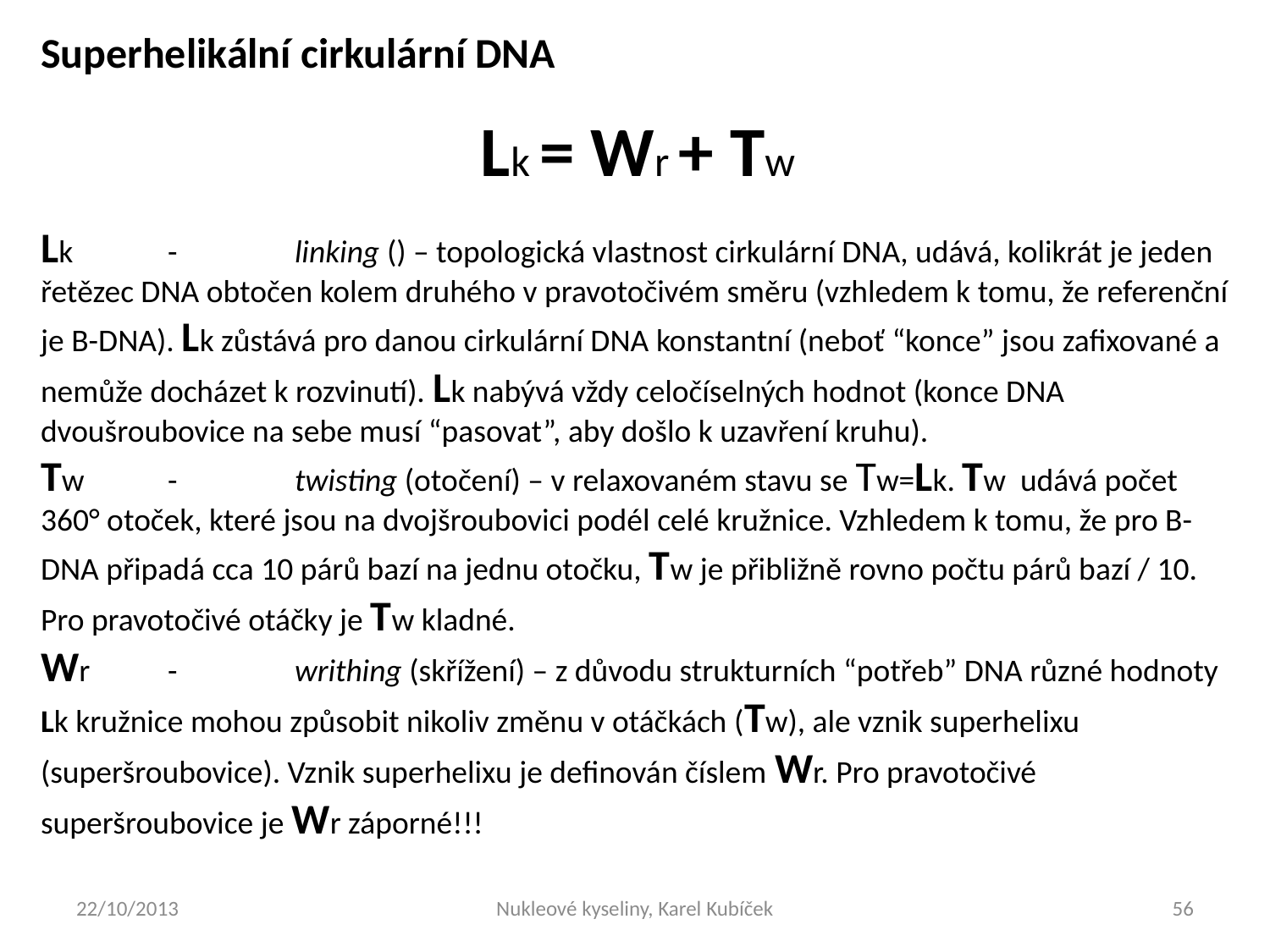

Superhelikální cirkulární DNA

Lk = Wr + Tw

Lk	-	linking () – topologická vlastnost cirkulární DNA, udává, kolikrát je jeden řetězec DNA obtočen kolem druhého v pravotočivém směru (vzhledem k tomu, že referenční je B-DNA). Lk zůstává pro danou cirkulární DNA konstantní (neboť “konce” jsou zafixované a nemůže docházet k rozvinutí). Lk nabývá vždy celočíselných hodnot (konce DNA dvoušroubovice na sebe musí “pasovat”, aby došlo k uzavření kruhu).
Tw	-	twisting (otočení) – v relaxovaném stavu se Tw=Lk. Tw  udává počet 360° otoček, které jsou na dvojšroubovici podél celé kružnice. Vzhledem k tomu, že pro B-DNA připadá cca 10 párů bazí na jednu otočku, Tw je přibližně rovno počtu párů bazí / 10. Pro pravotočivé otáčky je Tw kladné.
Wr	-	writhing (skřížení) – z důvodu strukturních “potřeb” DNA různé hodnoty Lk kružnice mohou způsobit nikoliv změnu v otáčkách (Tw), ale vznik superhelixu (superšroubovice). Vznik superhelixu je definován číslem Wr. Pro pravotočivé superšroubovice je Wr záporné!!!

22/10/2013
Nukleové kyseliny, Karel Kubíček
56